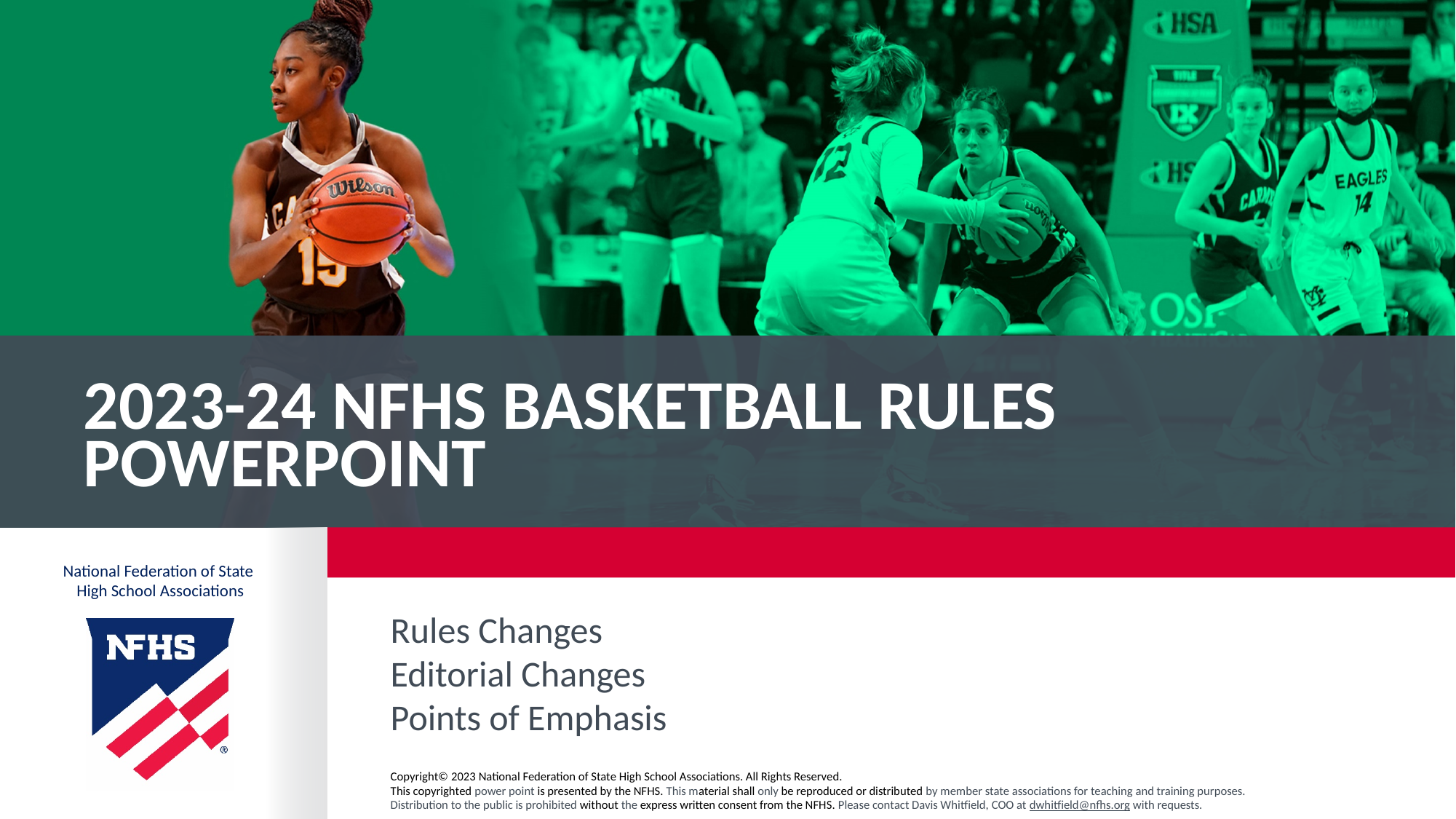

# 2023-24 NFhs basketball rules powerpoint
Rules Changes
Editorial Changes
Points of Emphasis